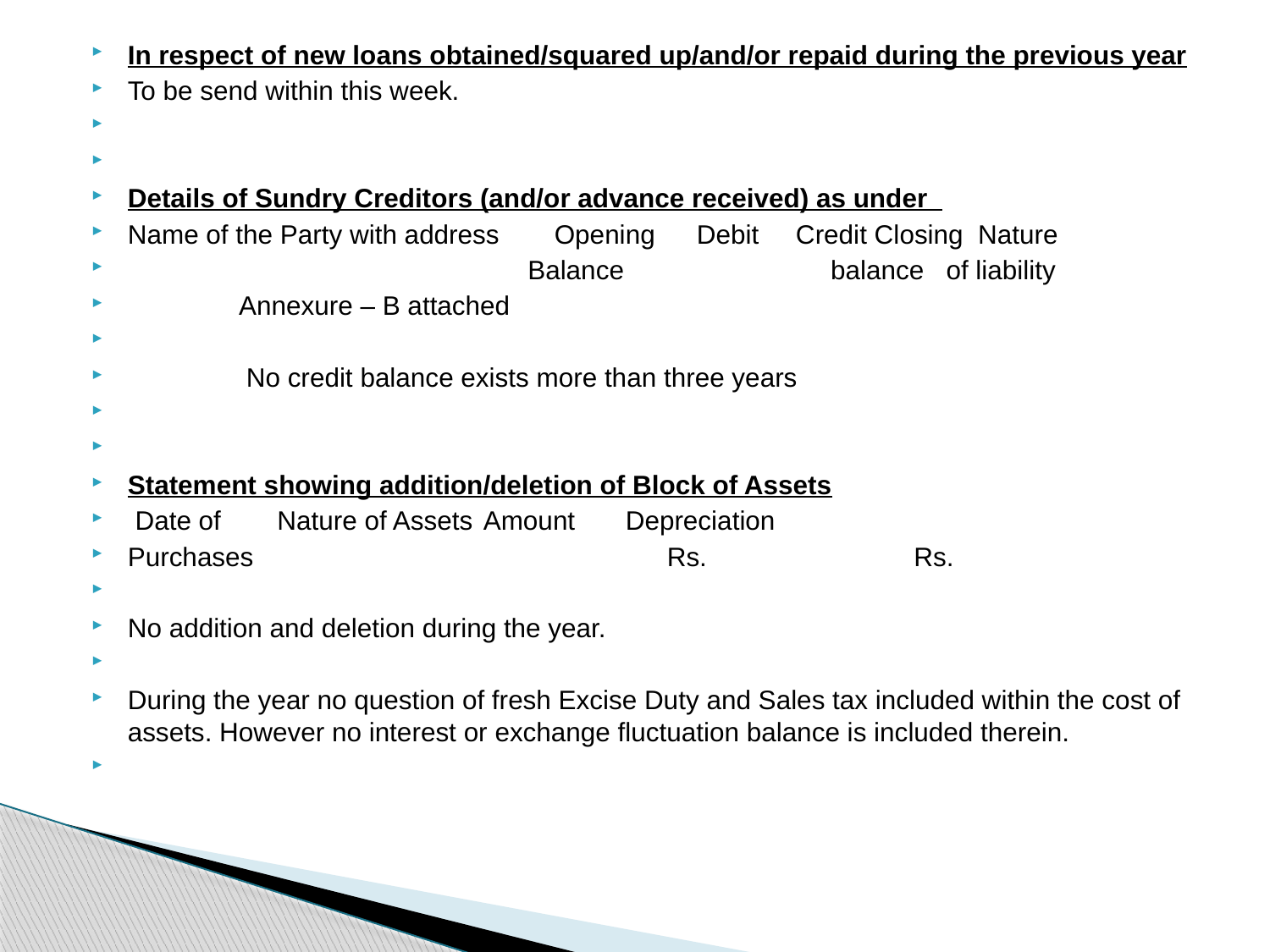

In respect of new loans obtained/squared up/and/or repaid during the previous year
To be send within this week.

Details of Sundry Creditors (and/or advance received) as under
Name of the Party with address	Opening	Debit     Credit Closing  Nature
                                                      Balance                            balance   of liability
               Annexure – B attached

                No credit balance exists more than three years

Statement showing addition/deletion of Block of Assets
 Date of      	 Nature of Assets	Amount	Depreciation
Purchases                                                        Rs.                            Rs.

No addition and deletion during the year.

During the year no question of fresh Excise Duty and Sales tax included within the cost of assets. However no interest or exchange fluctuation balance is included therein.